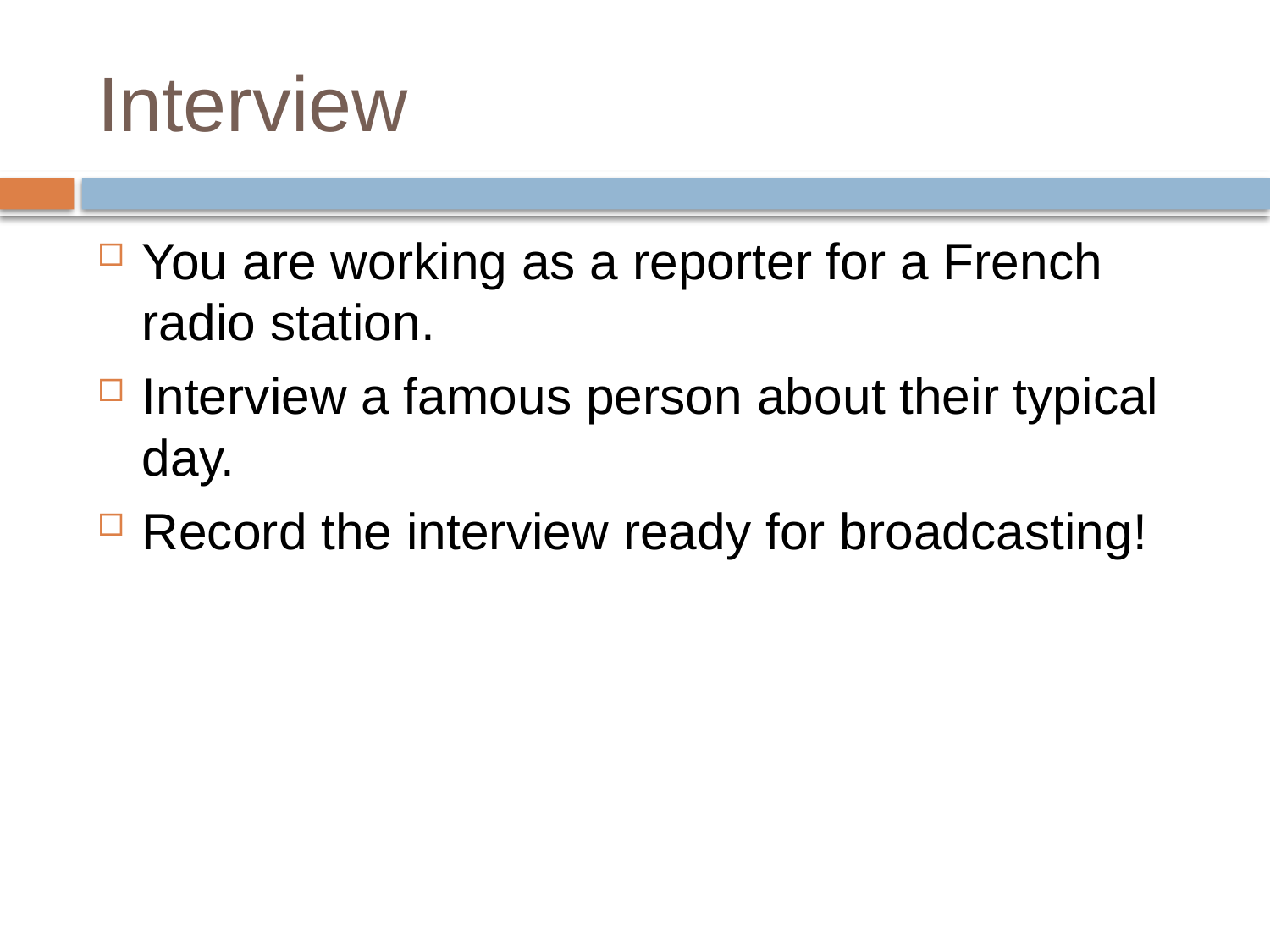

# Interview
You are working as a reporter for a French radio station.
Interview a famous person about their typical day.
Record the interview ready for broadcasting!